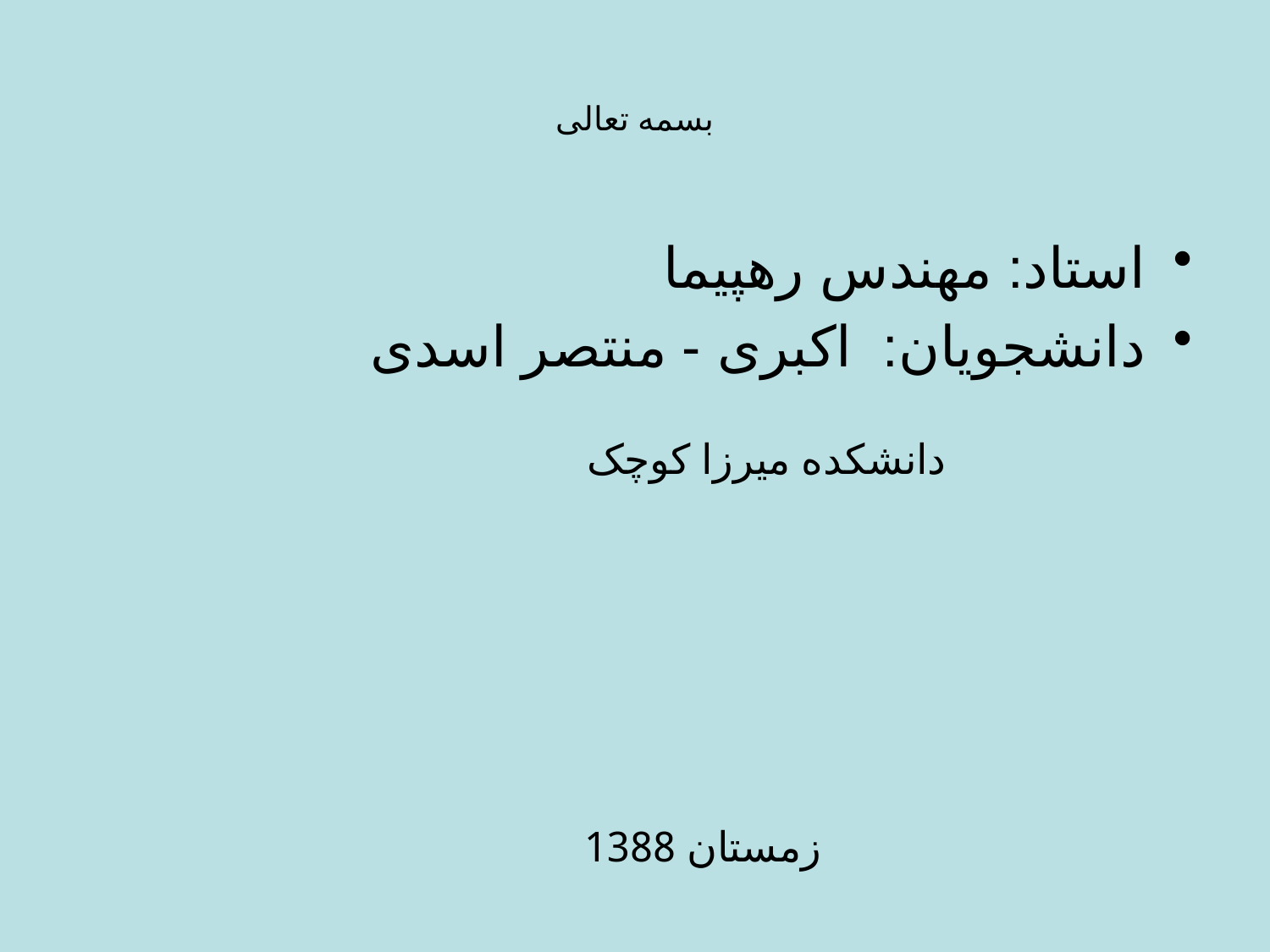

# بسمه تعالی
استاد: مهندس رهپیما
دانشجویان:  اکبری - منتصر اسدی
دانشکده میرزا کوچک
زمستان 1388